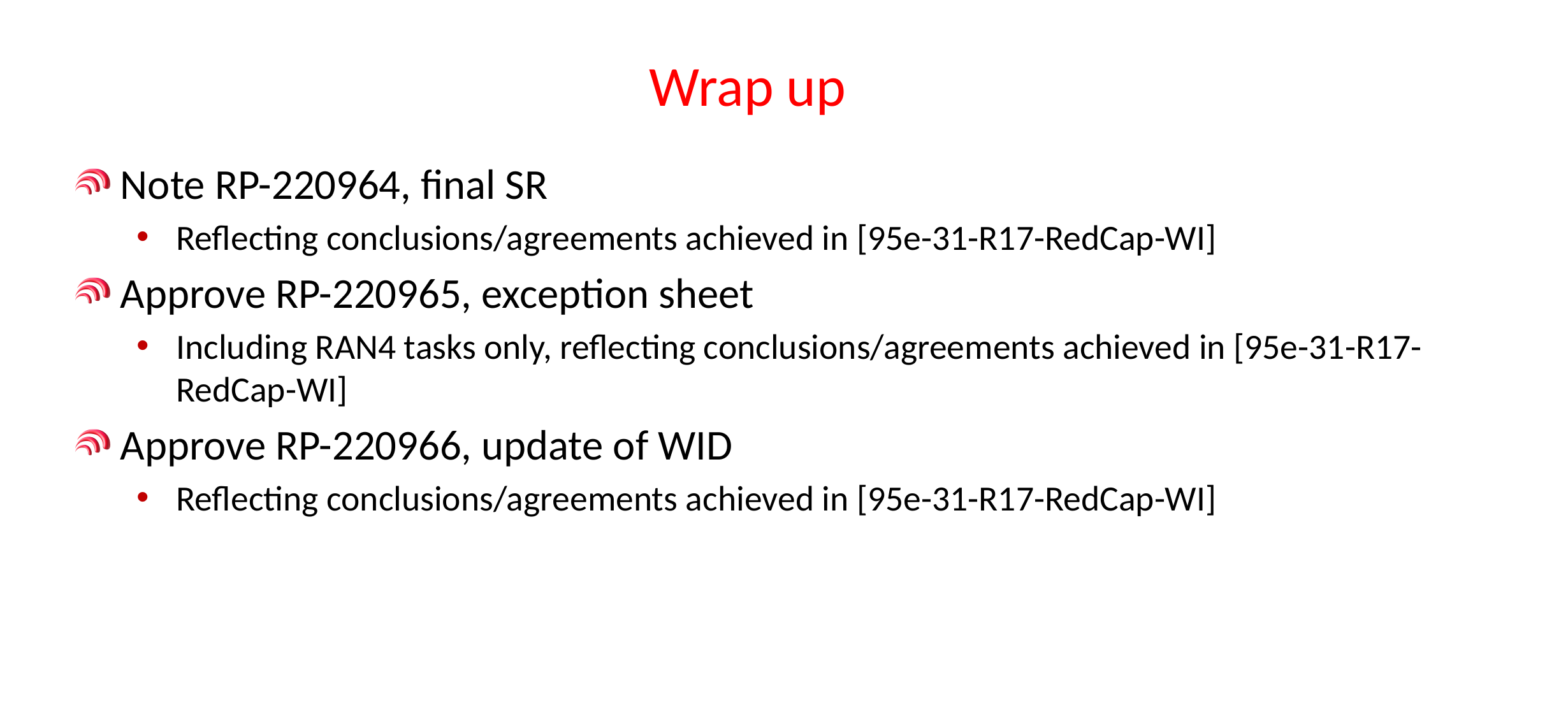

# Wrap up
Note RP-220964, final SR
Reflecting conclusions/agreements achieved in [95e-31-R17-RedCap-WI]
Approve RP-220965, exception sheet
Including RAN4 tasks only, reflecting conclusions/agreements achieved in [95e-31-R17-RedCap-WI]
Approve RP-220966, update of WID
Reflecting conclusions/agreements achieved in [95e-31-R17-RedCap-WI]